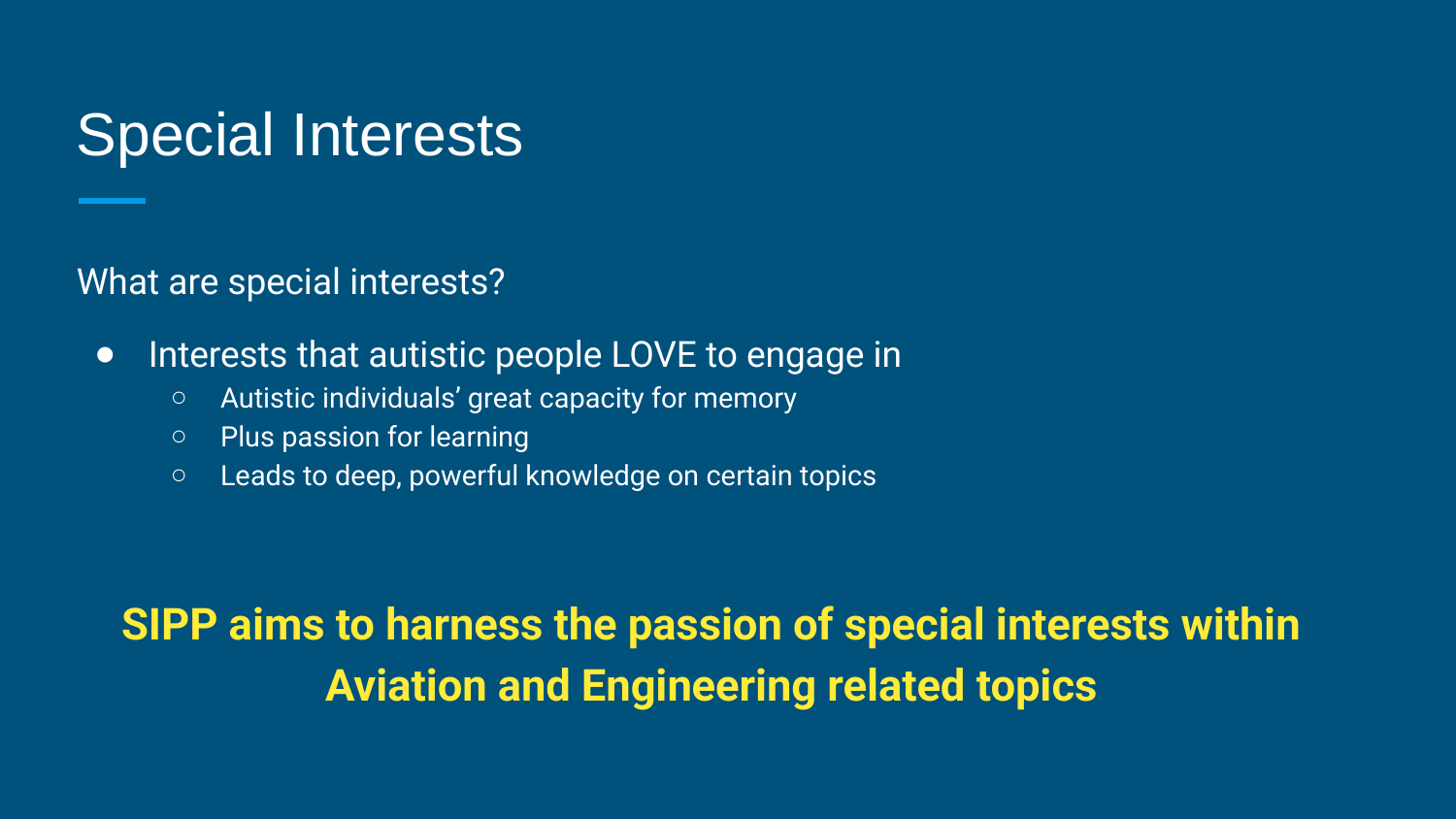

# Special Interests
What are special interests?
Interests that autistic people LOVE to engage in
Autistic individuals’ great capacity for memory
Plus passion for learning
Leads to deep, powerful knowledge on certain topics

SIPP aims to harness the passion of special interests within Aviation and Engineering related topics